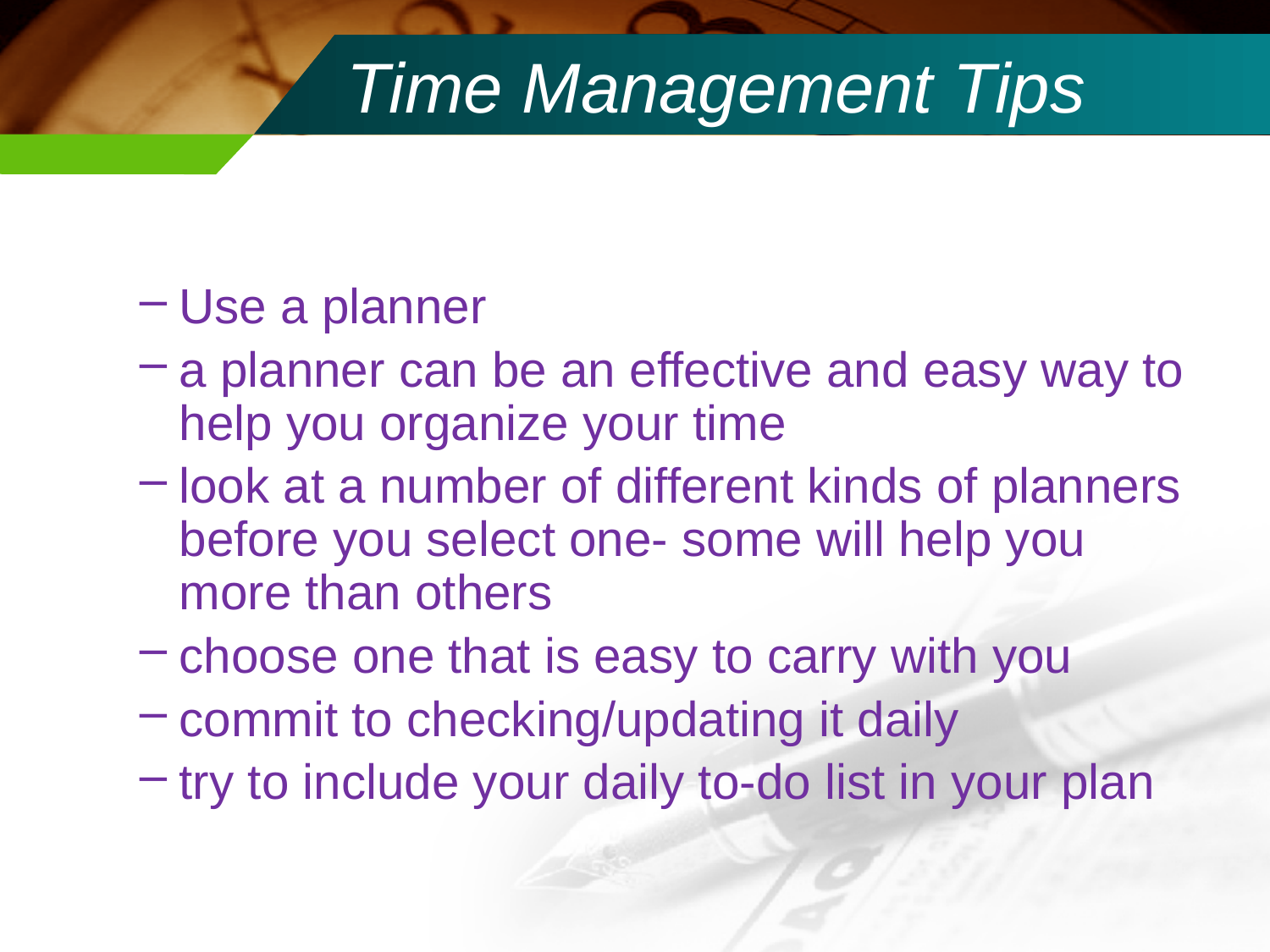

# Time Management Tips
Use a planner
a planner can be an effective and easy way to help you organize your time
look at a number of different kinds of planners before you select one- some will help you more than others
choose one that is easy to carry with you
commit to checking/updating it daily
try to include your daily to-do list in your plan